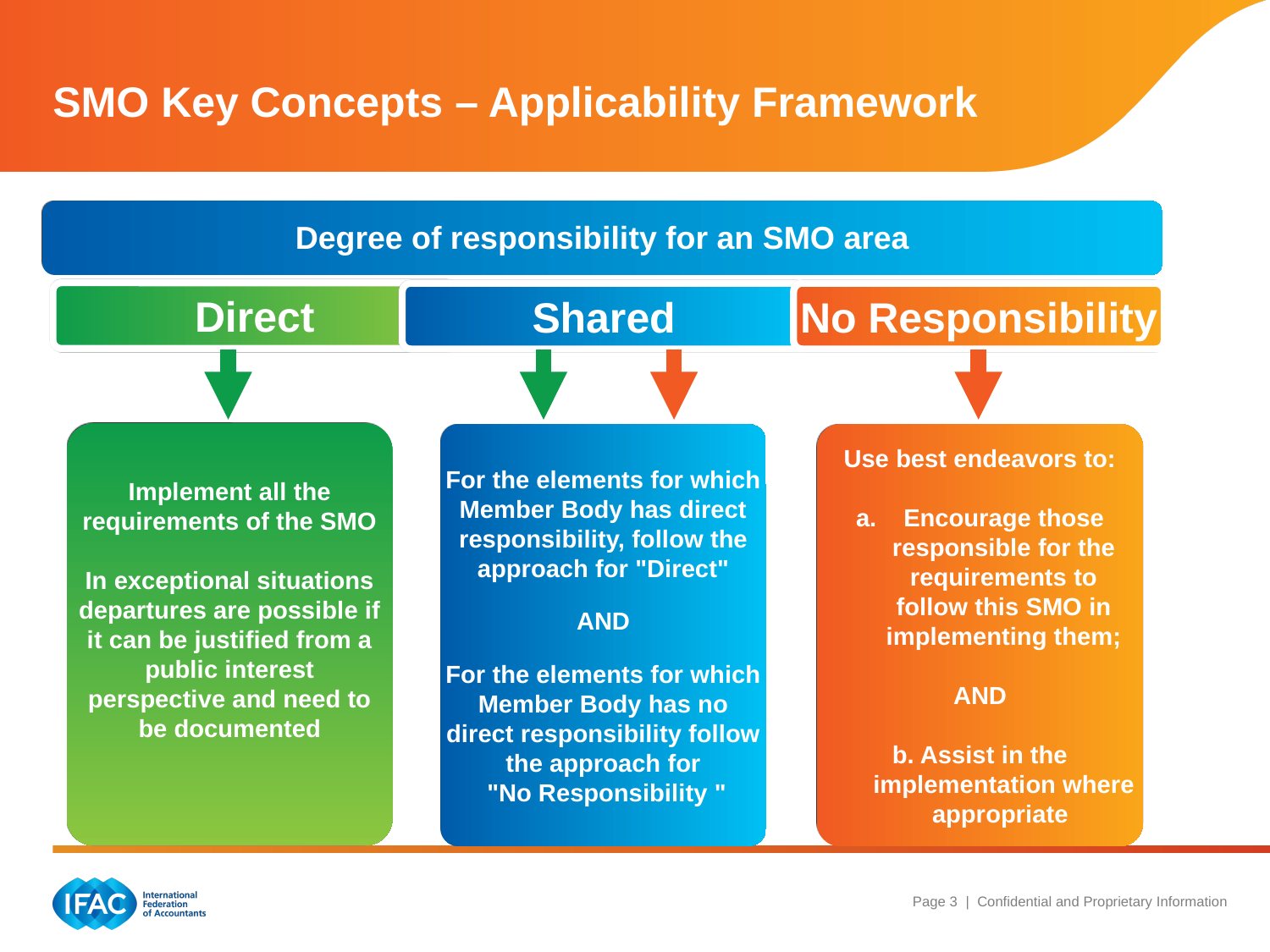

# SMO Key Concepts – Applicability Framework
Degree of responsibility for an SMO area
Direct
Shared
No Responsibility

Implement all the requirements of the SMO

In exceptional situations departures are possible if it can be justified from a public interest perspective and need to be documented

For the elements for which Member Body has direct responsibility, follow the approach for "Direct"

AND

For the elements for which Member Body has no direct responsibility follow the approach for
 "No Responsibility "
Use best endeavors to:

Encourage those responsible for the requirements to follow this SMO in implementing them;

AND

b. Assist in the implementation where appropriate